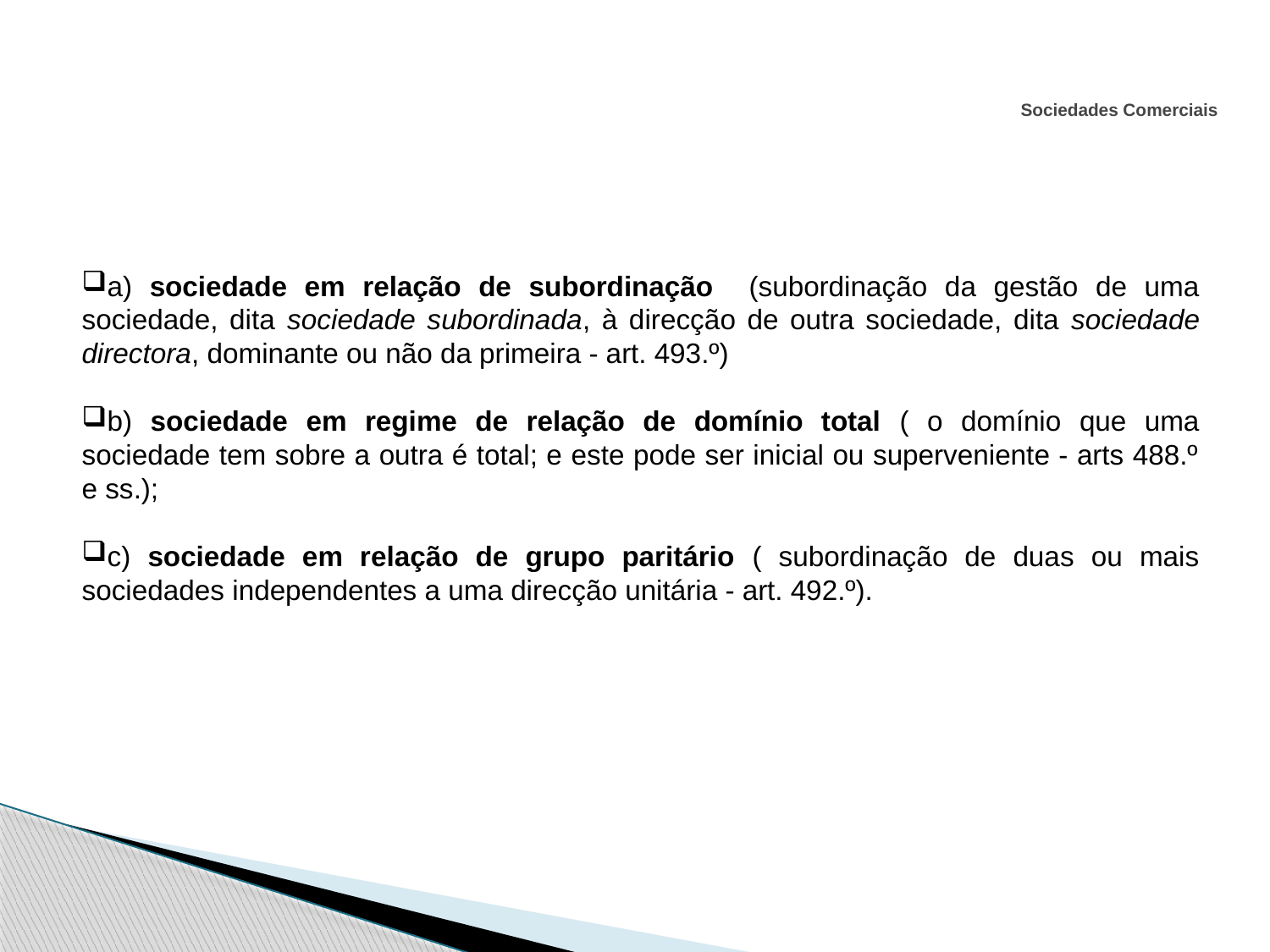

# Sociedades Comerciais

a) sociedade em relação de subordinação  (subordinação da gestão de uma sociedade, dita sociedade subordinada, à direcção de outra sociedade, dita sociedade directora, dominante ou não da primeira - art. 493.º)

b) sociedade em regime de relação de domínio total ( o domínio que uma sociedade tem sobre a outra é total; e este pode ser inicial ou superveniente - arts 488.º e ss.);

c) sociedade em relação de grupo paritário ( subordinação de duas ou mais sociedades independentes a uma direcção unitária - art. 492.º).